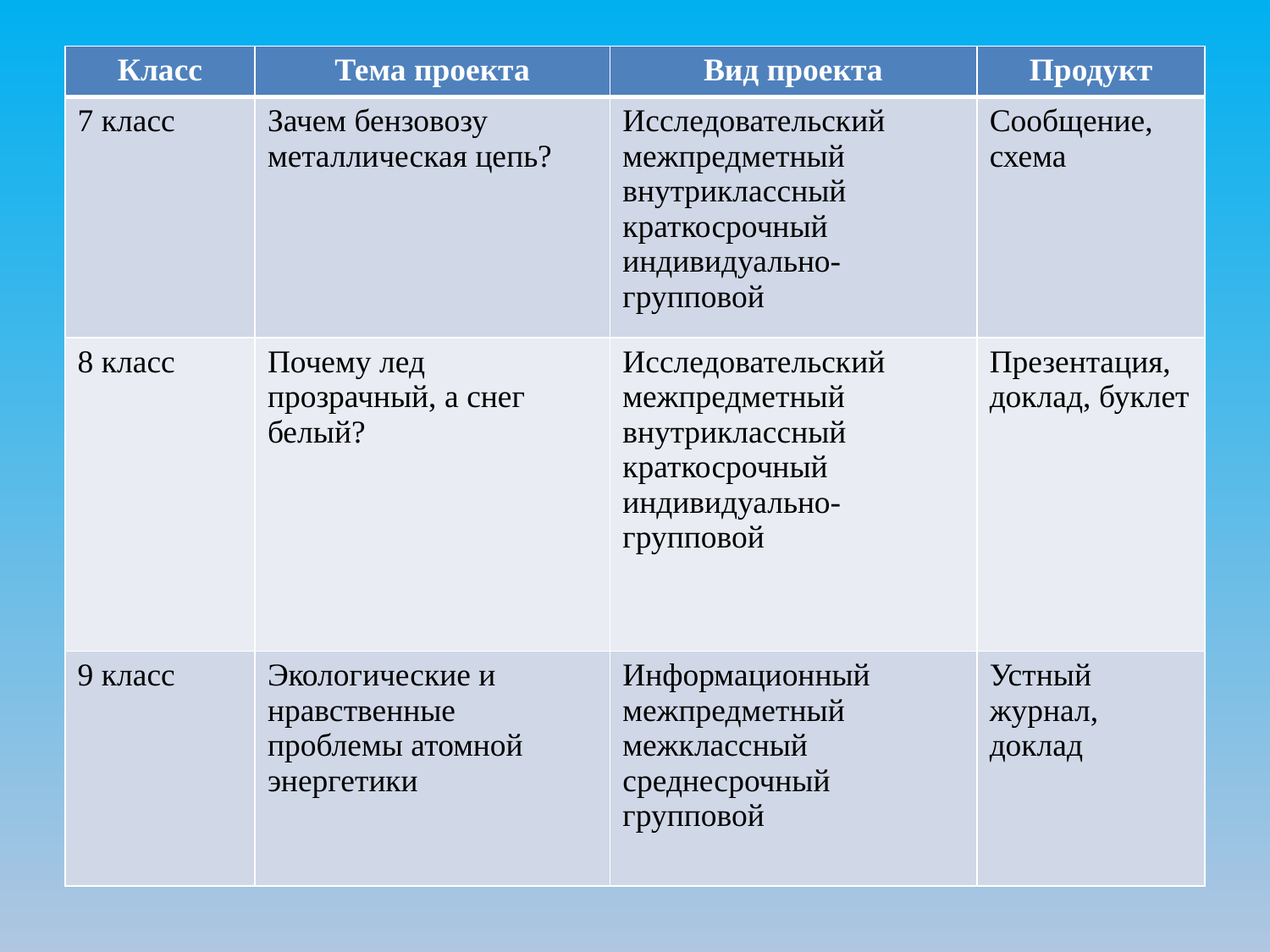

| Класс | Тема проекта | Вид проекта | Продукт |
| --- | --- | --- | --- |
| 7 класс | Зачем бензовозу металлическая цепь? | Исследовательский межпредметный внутриклассный краткосрочный индивидуально-групповой | Сообщение, схема |
| 8 класс | Почему лед прозрачный, а снег белый? | Исследовательский межпредметный внутриклассный краткосрочный индивидуально-групповой | Презентация, доклад, буклет |
| 9 класс | Экологические и нравственные проблемы атомной энергетики | Информационный межпредметный межклассный среднесрочный групповой | Устный журнал, доклад |